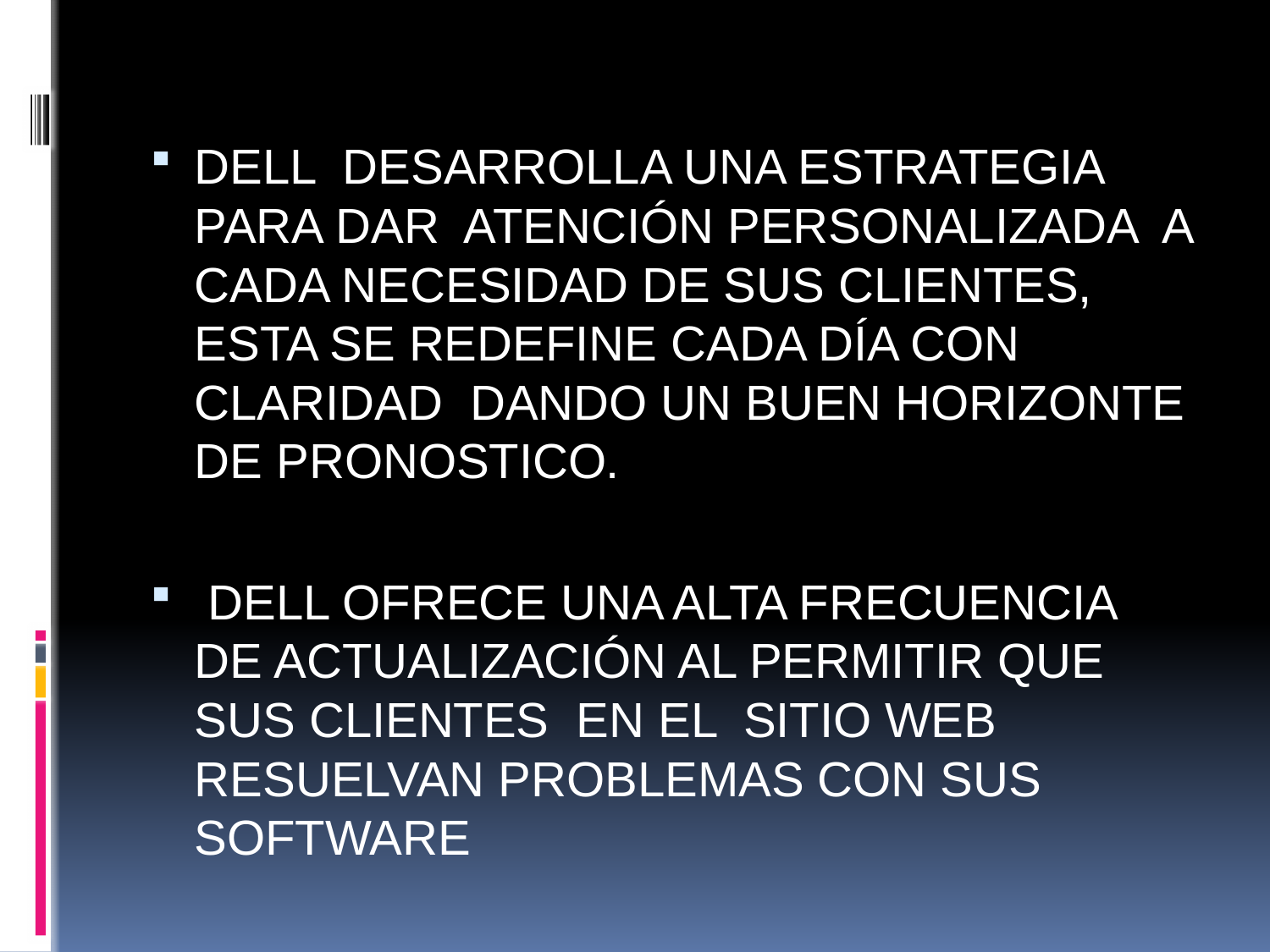

DELL  DESARROLLA UNA ESTRATEGIA PARA DAR  ATENCIÓN PERSONALIZADA  A CADA NECESIDAD DE SUS CLIENTES, ESTA SE REDEFINE CADA DÍA CON CLARIDAD  DANDO UN BUEN HORIZONTE DE PRONOSTICO.

 DELL OFRECE UNA ALTA FRECUENCIA DE ACTUALIZACIÓN AL PERMITIR QUE SUS CLIENTES  EN EL  SITIO WEB  RESUELVAN PROBLEMAS CON SUS SOFTWARE